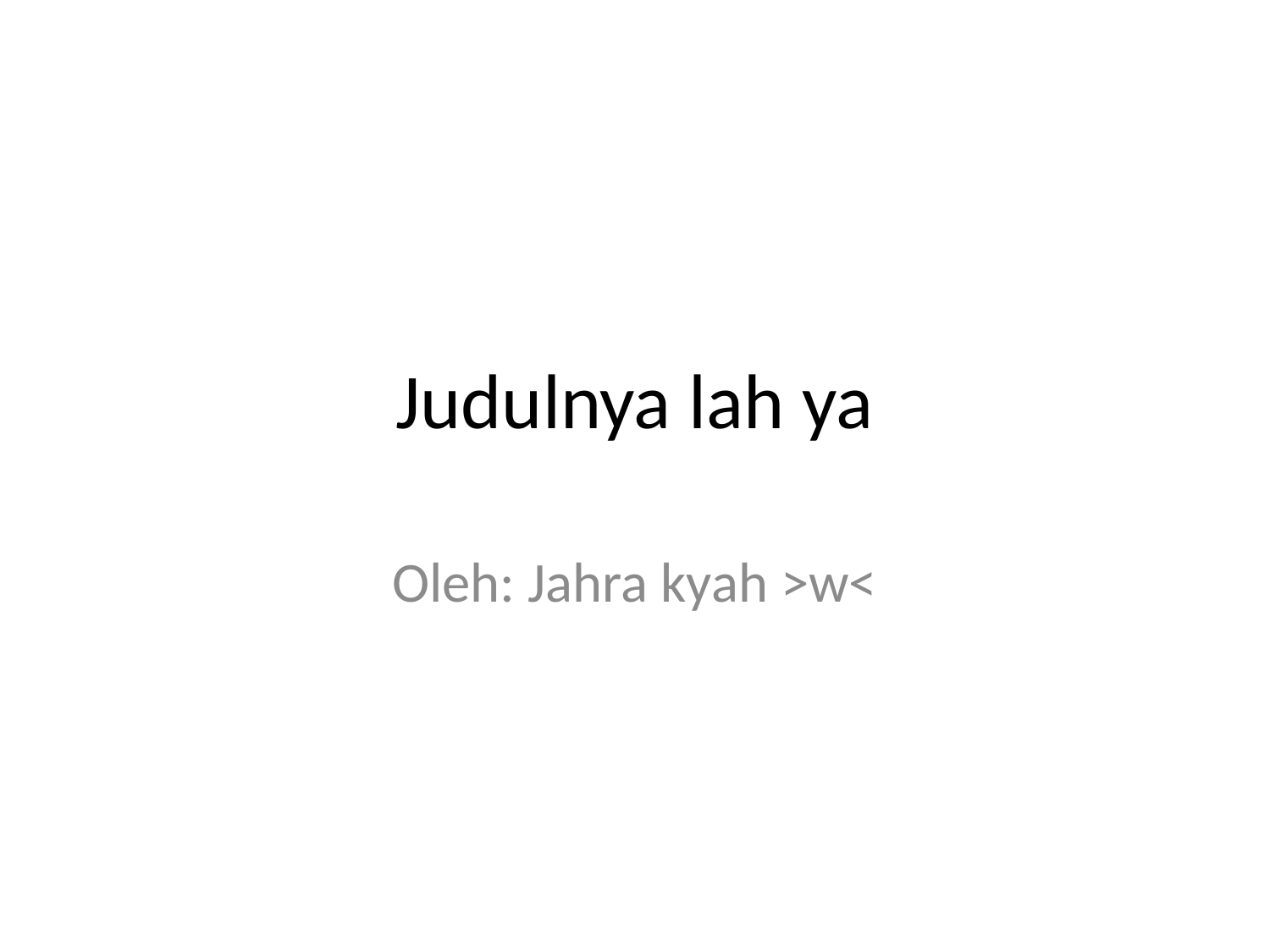

# Judulnya lah ya
Oleh: Jahra kyah >w<